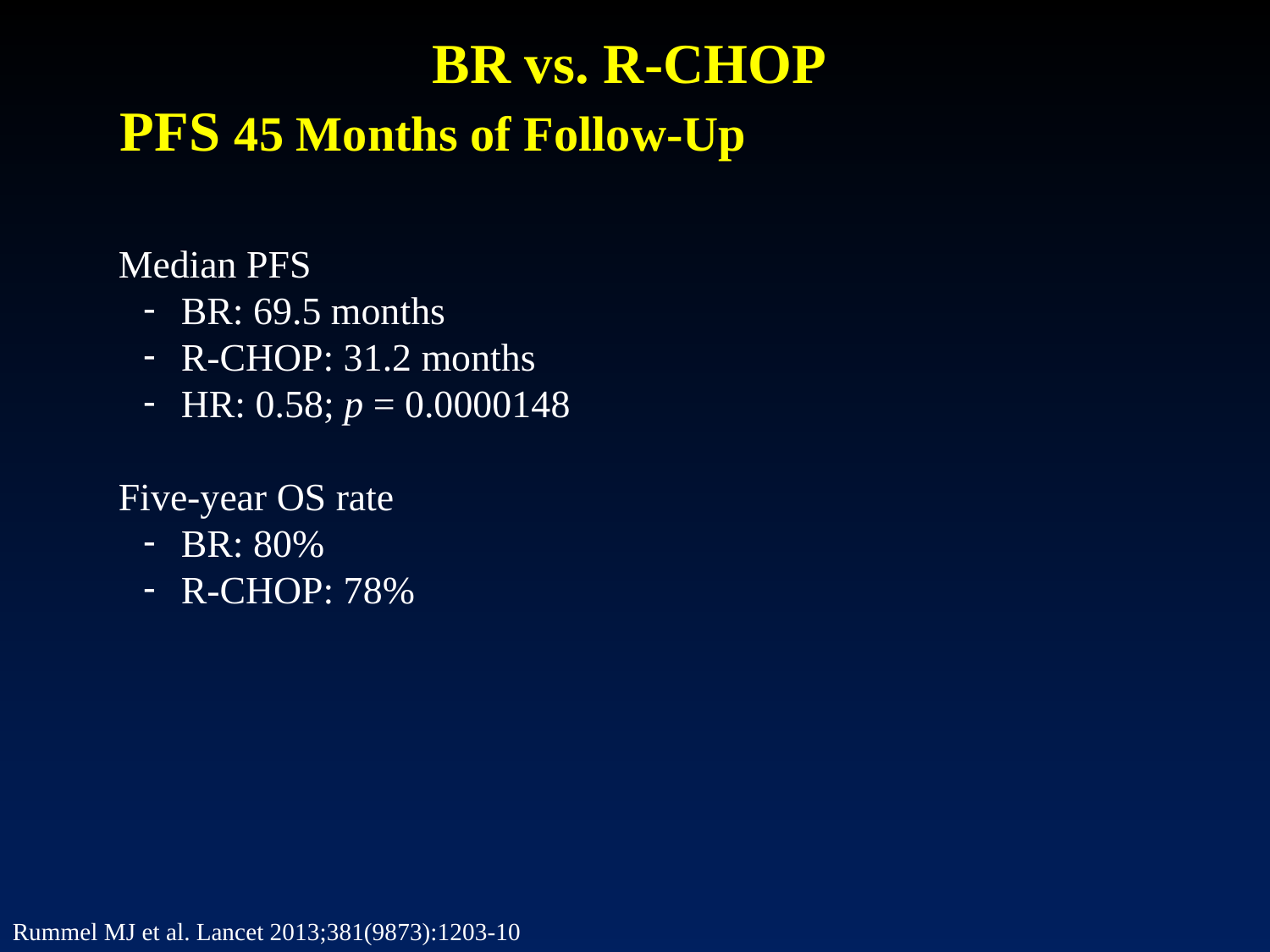

BR vs. R-CHOP
PFS 45 Months of Follow-Up

Median PFS
BR: 69.5 months
R-CHOP: 31.2 months
HR: 0.58; p = 0.0000148

Five-year OS rate
BR: 80%
R-CHOP: 78%
Rummel MJ et al. Lancet 2013;381(9873):1203-10